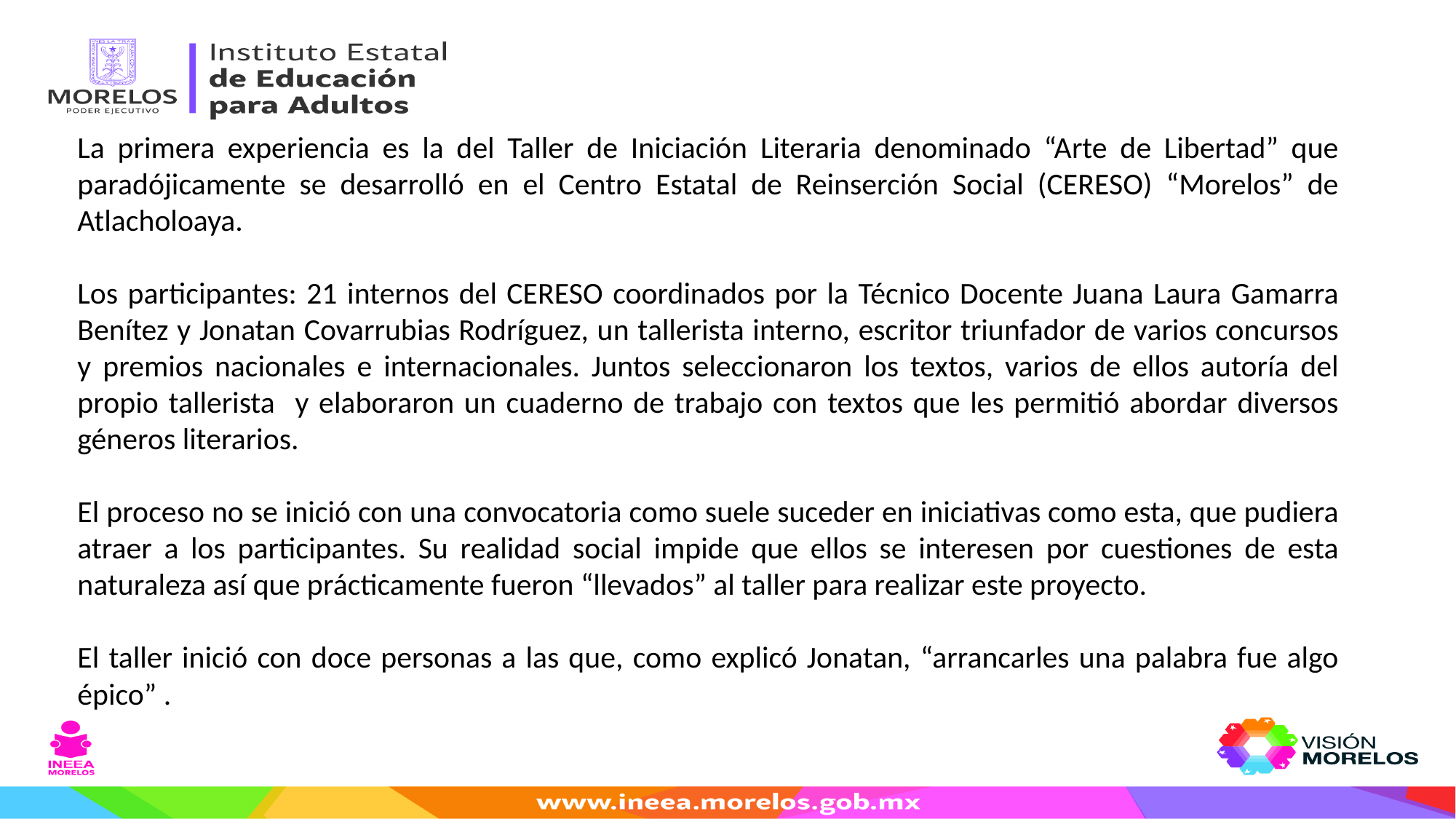

La primera experiencia es la del Taller de Iniciación Literaria denominado “Arte de Libertad” que paradójicamente se desarrolló en el Centro Estatal de Reinserción Social (CERESO) “Morelos” de Atlacholoaya.

Los participantes: 21 internos del CERESO coordinados por la Técnico Docente Juana Laura Gamarra Benítez y Jonatan Covarrubias Rodríguez, un tallerista interno, escritor triunfador de varios concursos y premios nacionales e internacionales. Juntos seleccionaron los textos, varios de ellos autoría del propio tallerista  y elaboraron un cuaderno de trabajo con textos que les permitió abordar diversos géneros literarios.

El proceso no se inició con una convocatoria como suele suceder en iniciativas como esta, que pudiera atraer a los participantes. Su realidad social impide que ellos se interesen por cuestiones de esta naturaleza así que prácticamente fueron “llevados” al taller para realizar este proyecto.

El taller inició con doce personas a las que, como explicó Jonatan, “arrancarles una palabra fue algo épico” .